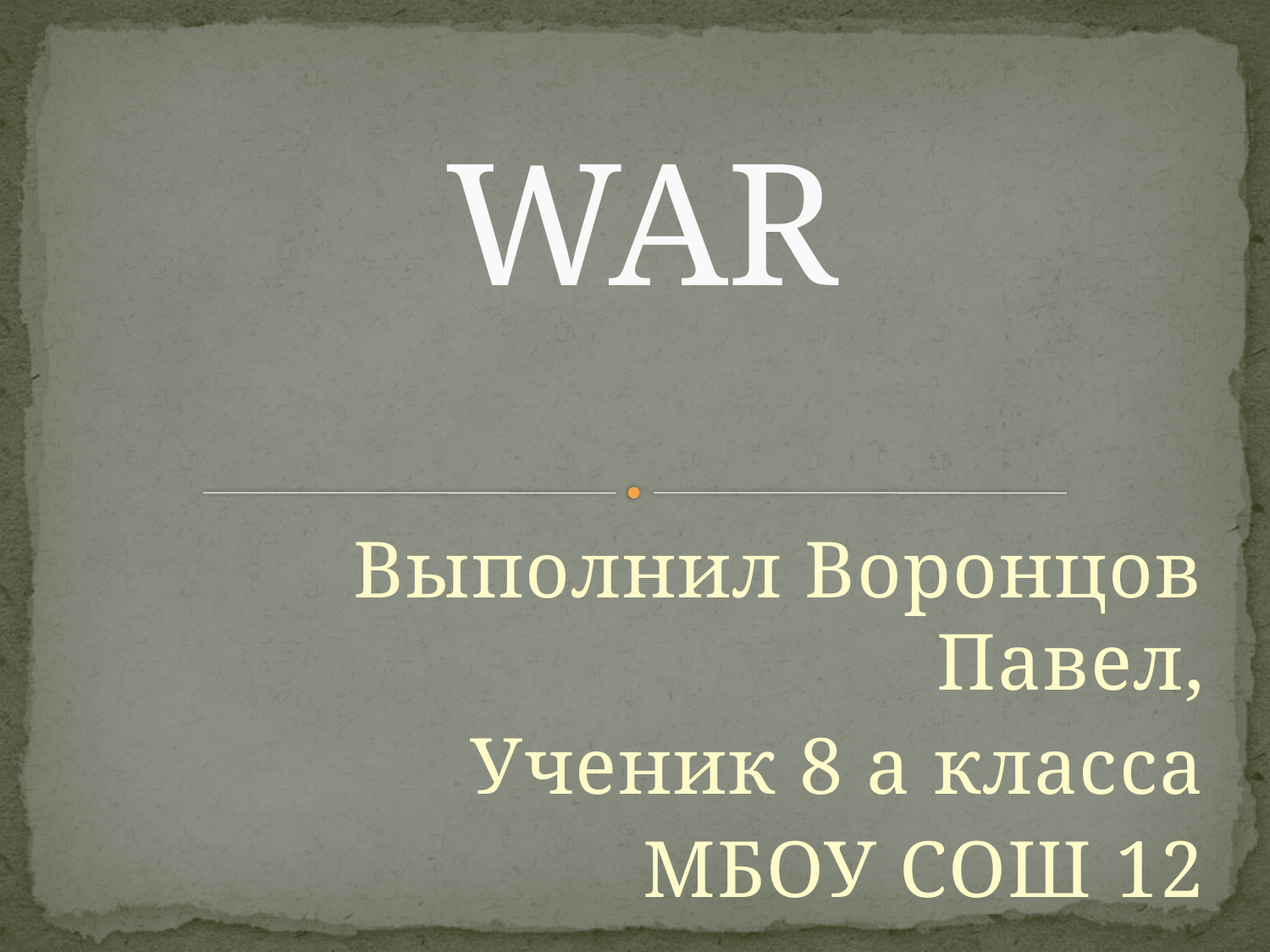

# WAR
Выполнил Воронцов Павел,
Ученик 8 а класса
МБОУ СОШ 12